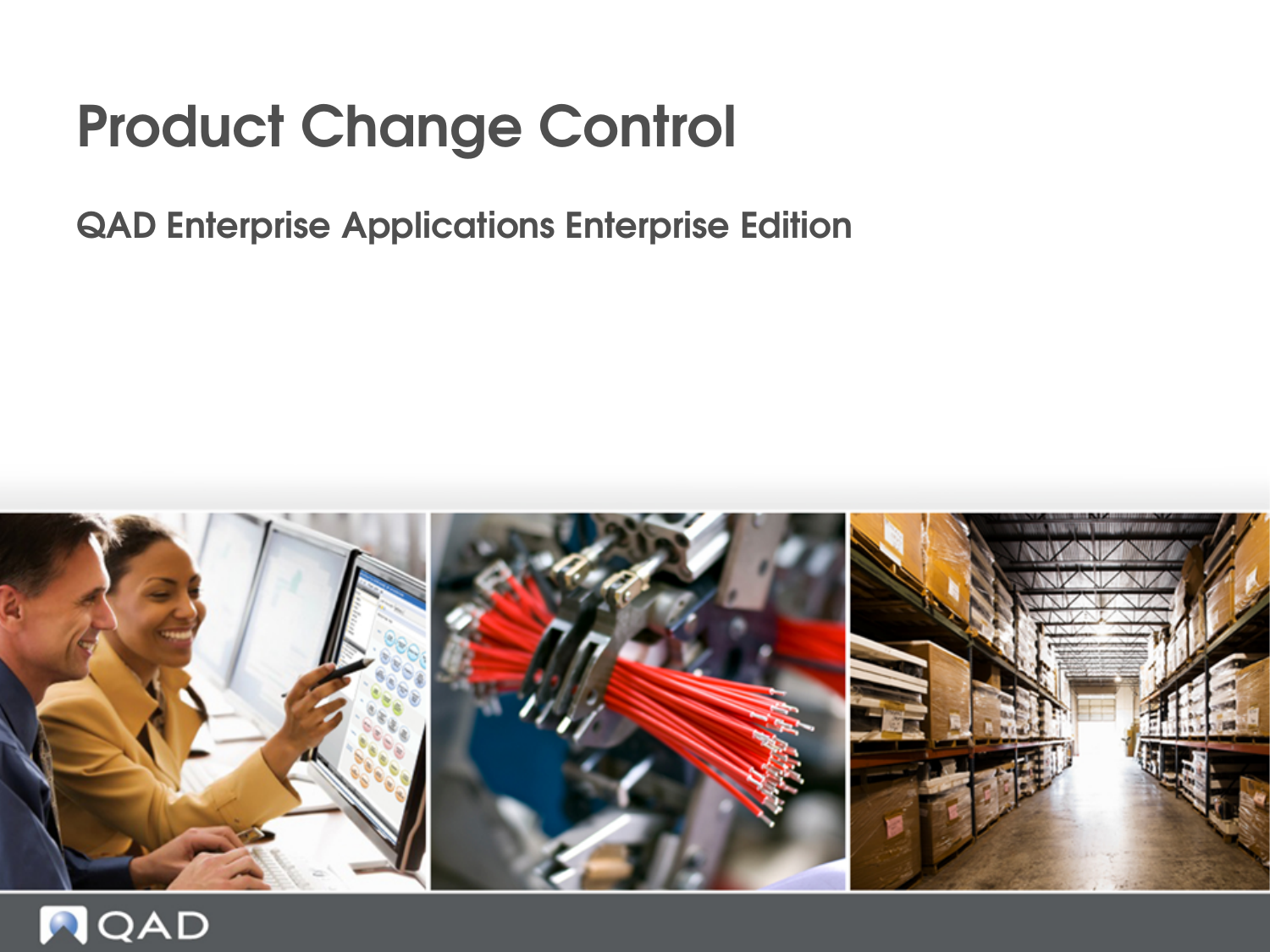

# Product Change Control
QAD Enterprise Applications Enterprise Edition